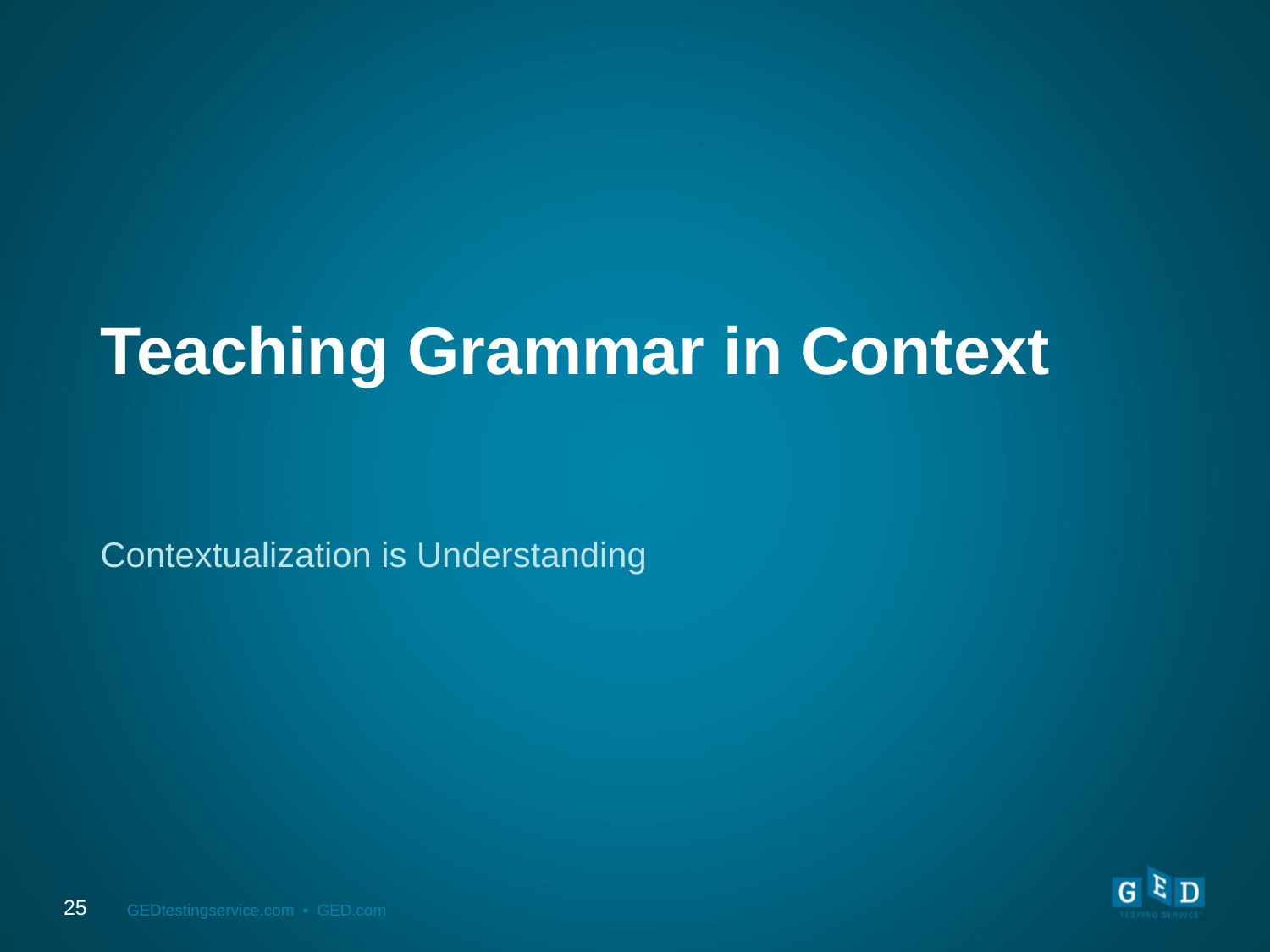

# Teaching Grammar in Context
Contextualization is Understanding
25